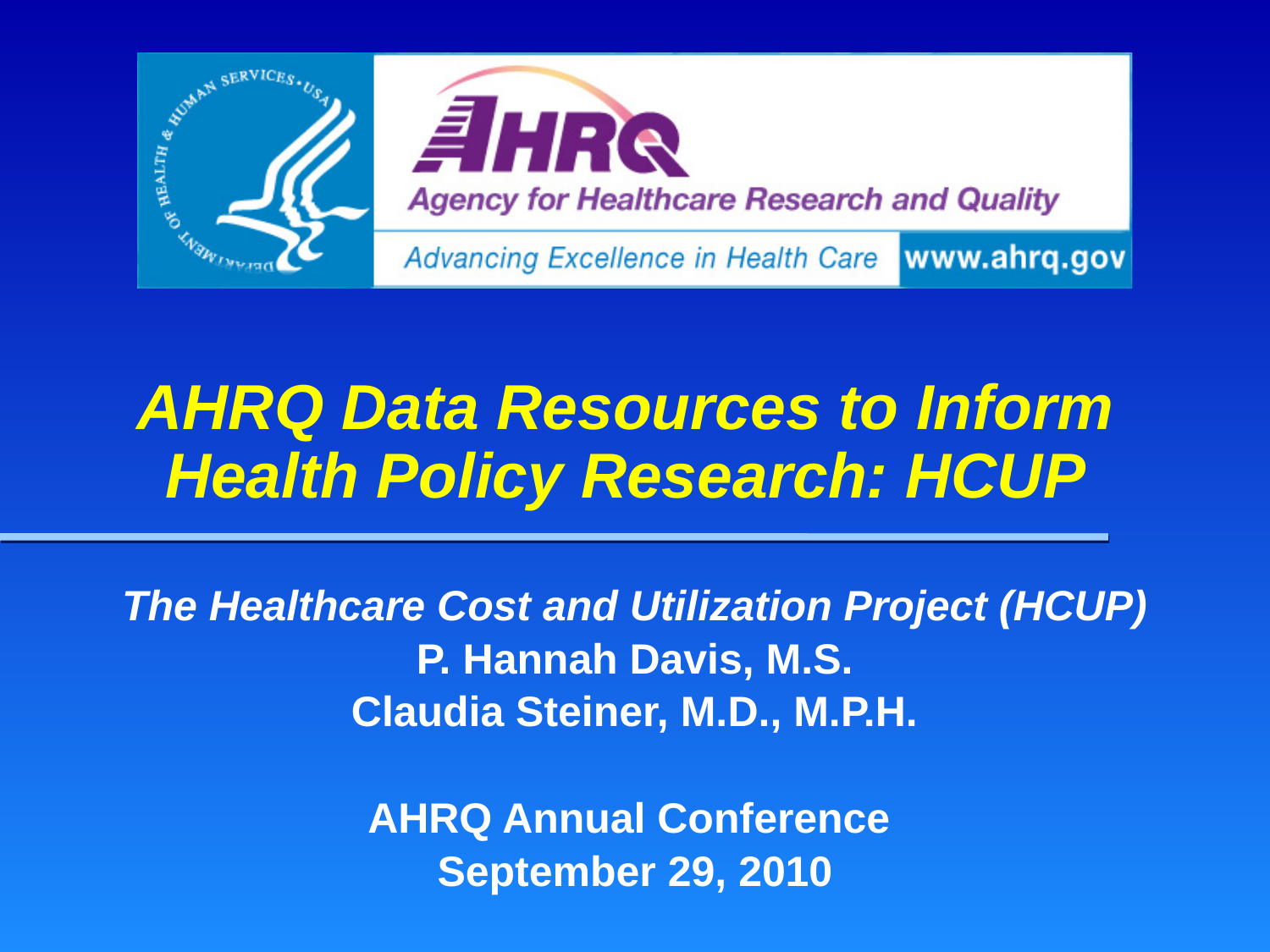

# AHRQ Data Resources to Inform Health Policy Research: HCUP
The Healthcare Cost and Utilization Project (HCUP)
P. Hannah Davis, M.S.
Claudia Steiner, M.D., M.P.H.

AHRQ Annual Conference
September 29, 2010